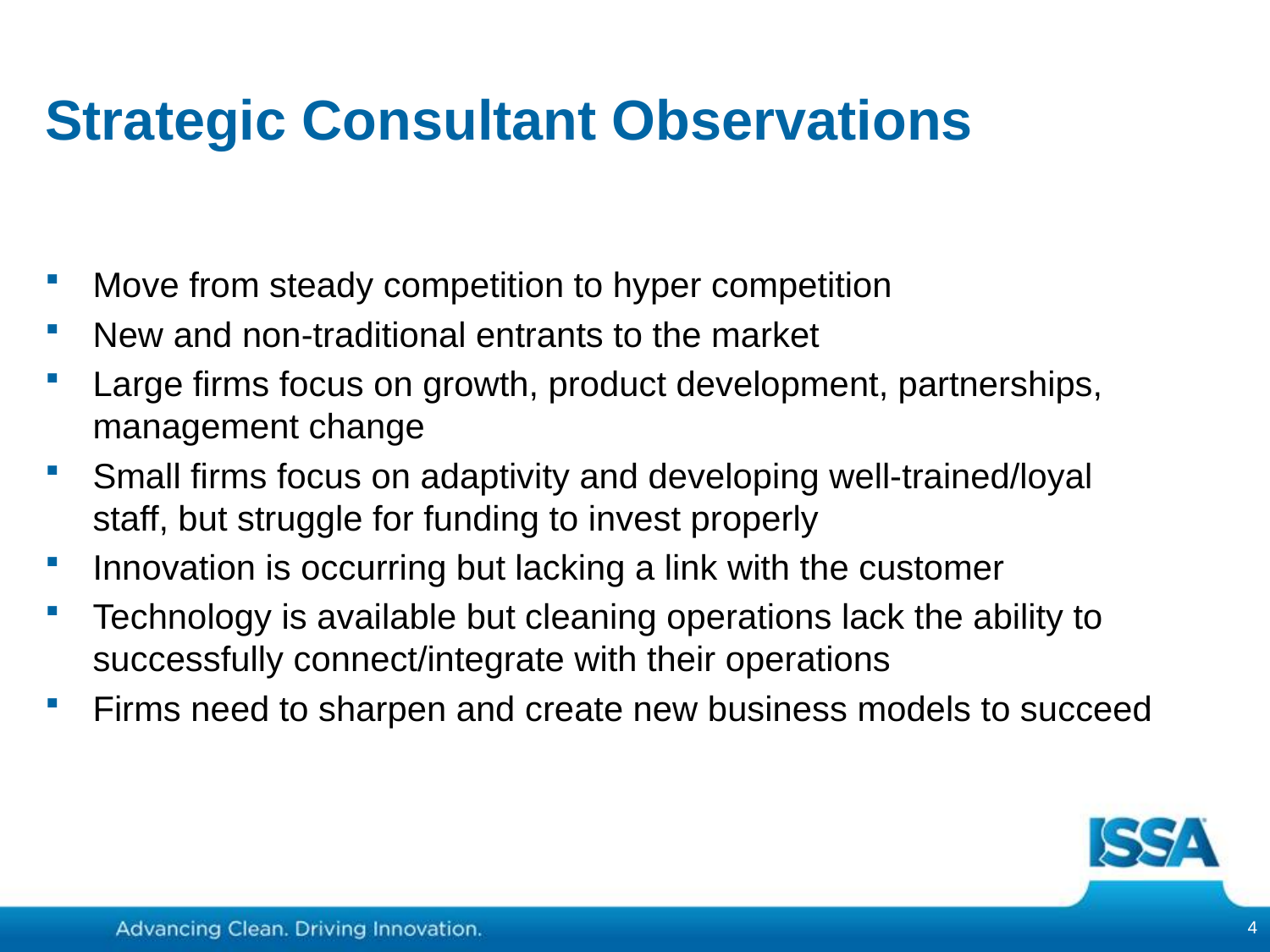

# Strategic Consultant Observations
Move from steady competition to hyper competition
New and non-traditional entrants to the market
Large firms focus on growth, product development, partnerships, management change
Small firms focus on adaptivity and developing well-trained/loyal staff, but struggle for funding to invest properly
Innovation is occurring but lacking a link with the customer
Technology is available but cleaning operations lack the ability to successfully connect/integrate with their operations
Firms need to sharpen and create new business models to succeed
4